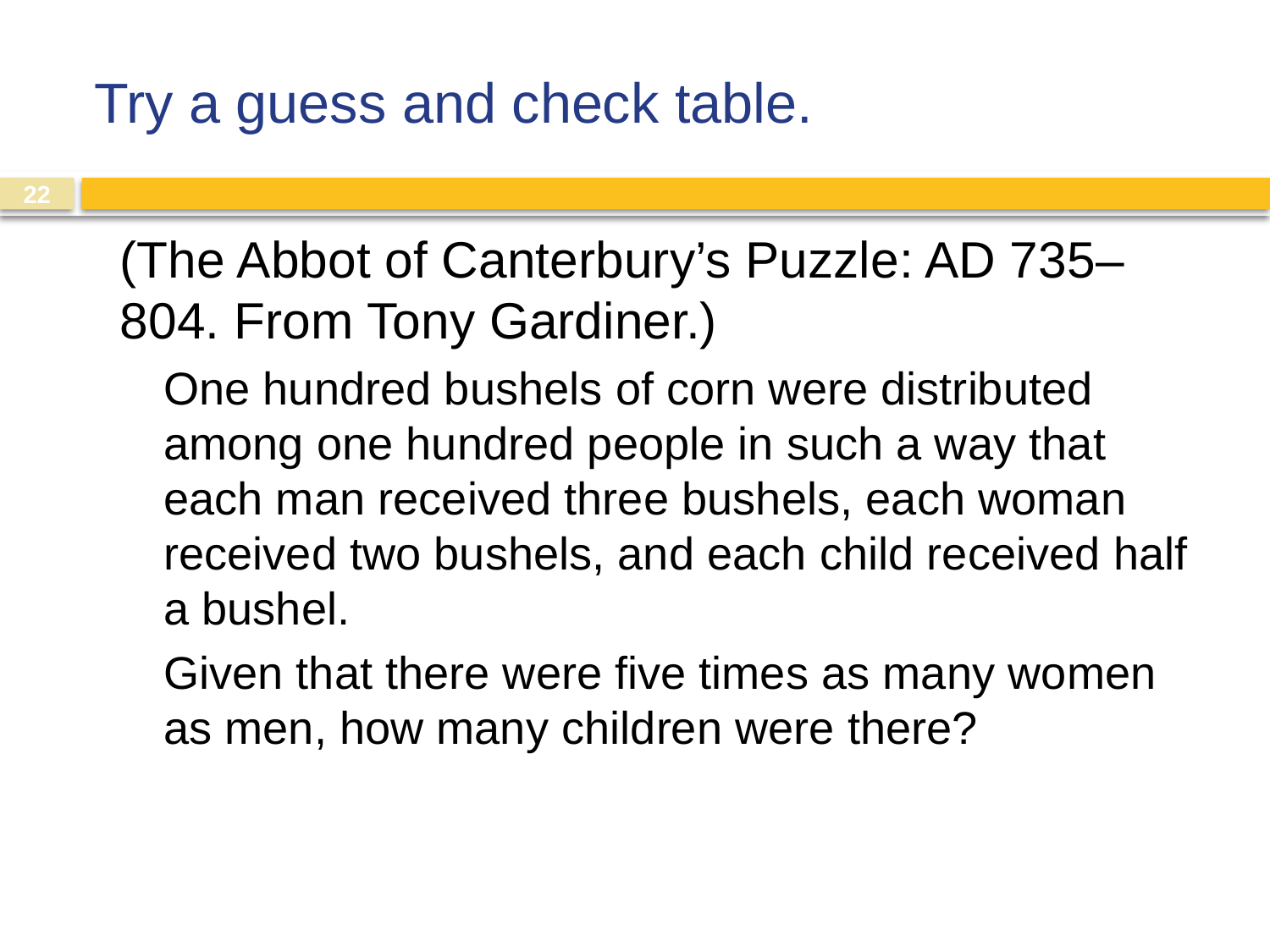

# Try a guess and check table.
(The Abbot of Canterbury’s Puzzle: AD 735–804. From Tony Gardiner.)
One hundred bushels of corn were distributed among one hundred people in such a way that each man received three bushels, each woman received two bushels, and each child received half a bushel.
Given that there were five times as many women as men, how many children were there?
22